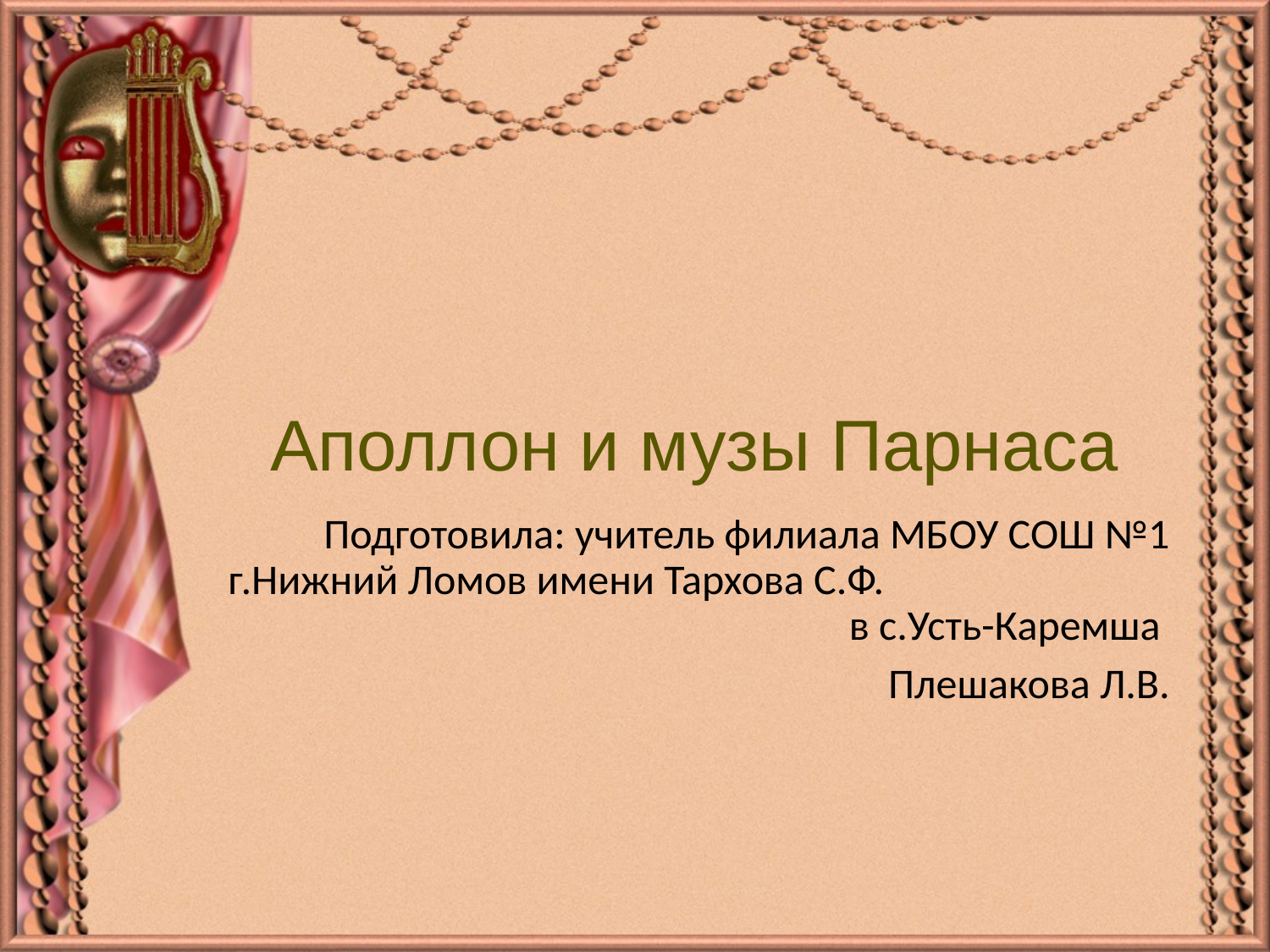

# Аполлон и музы Парнаса
Подготовила: учитель филиала МБОУ СОШ №1 г.Нижний Ломов имени Тархова С.Ф.                                        в с.Усть-Каремша
Плешакова Л.В.